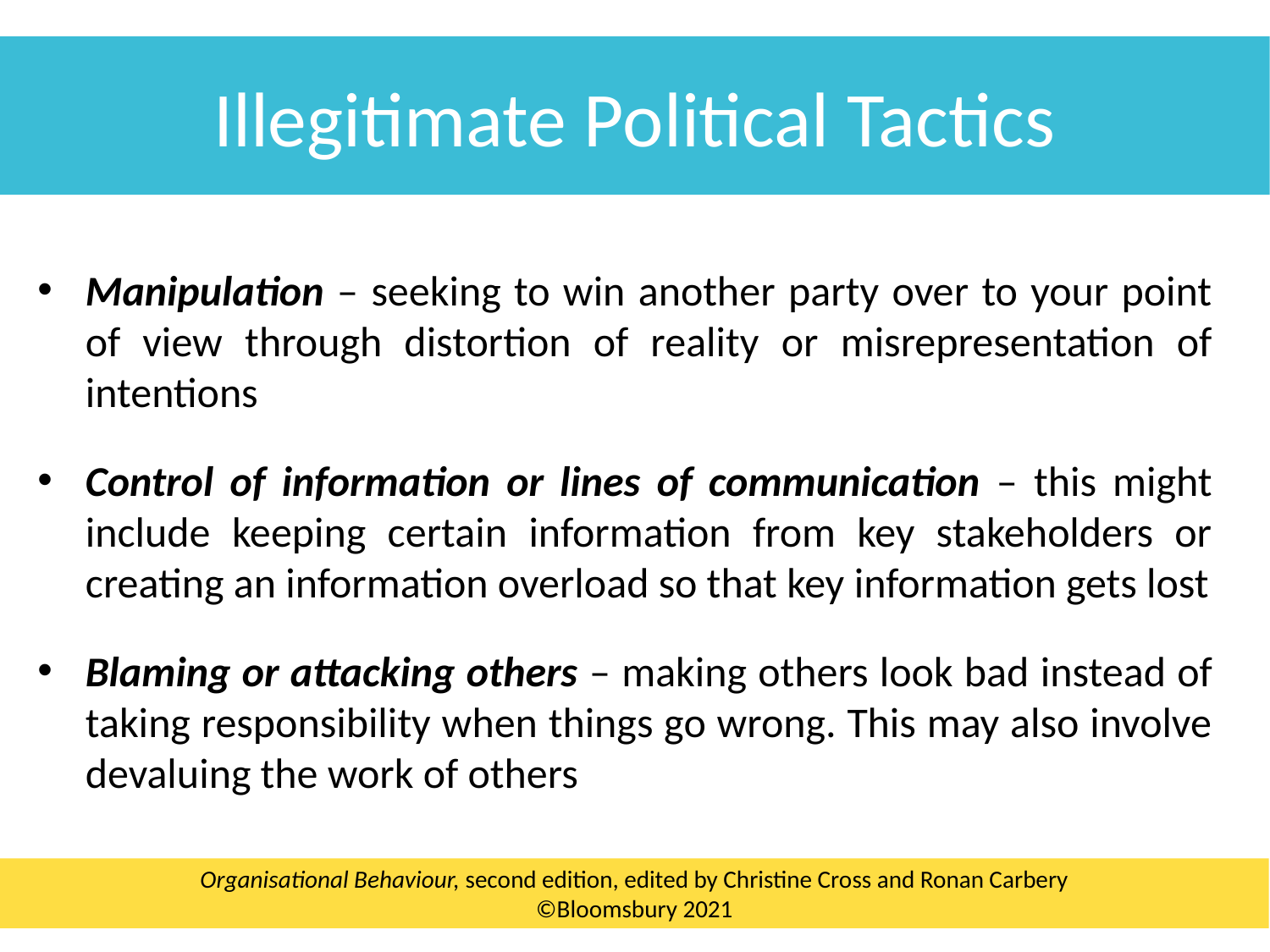

Illegitimate Political Tactics

Manipulation – seeking to win another party over to your point of view through distortion of reality or misrepresentation of intentions

Control of information or lines of communication – this might include keeping certain information from key stakeholders or creating an information overload so that key information gets lost

Blaming or attacking others – making others look bad instead of taking responsibility when things go wrong. This may also involve devaluing the work of others